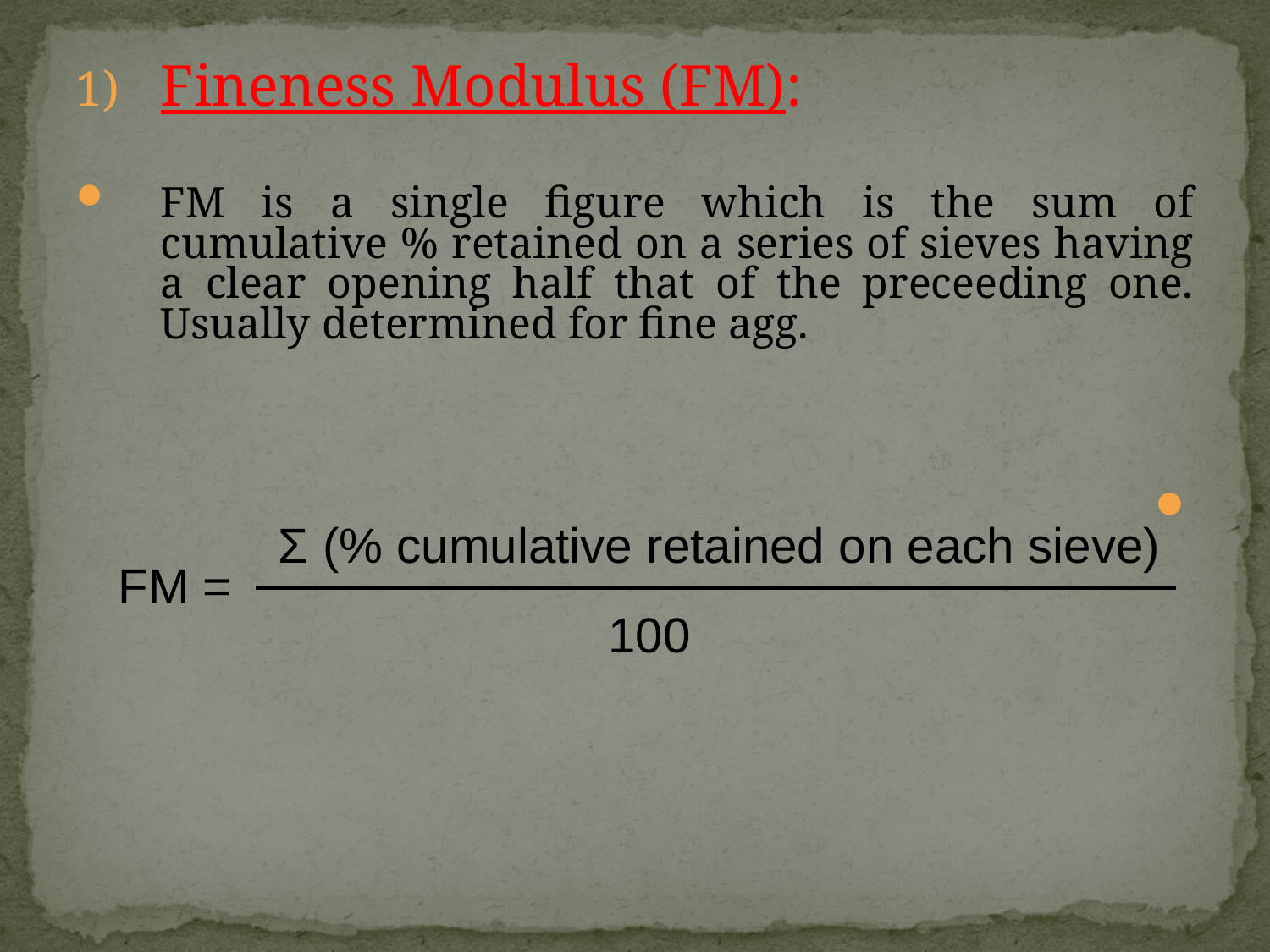

Fineness Modulus (FM):

FM is a single figure which is the sum of cumulative % retained on a series of sieves having a clear opening half that of the preceeding one. Usually determined for fine agg.

Σ (% cumulative retained on each sieve)
FM =

100